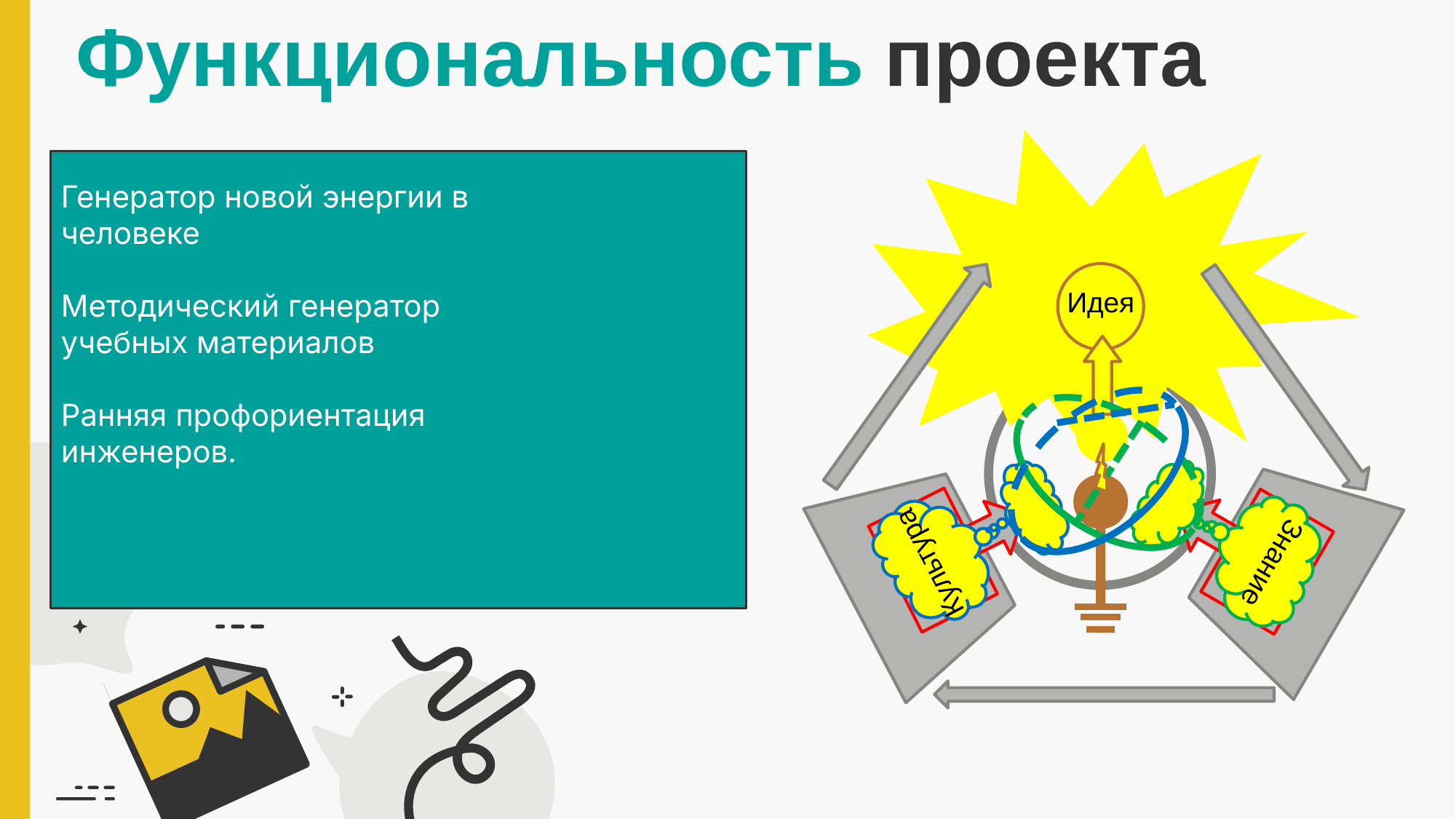

Функциональность проекта

Генератор новой энергии в человеке

Методический генератор учебных материалов

Ранняя профориентация инженеров.

Идея

Культура
Знание